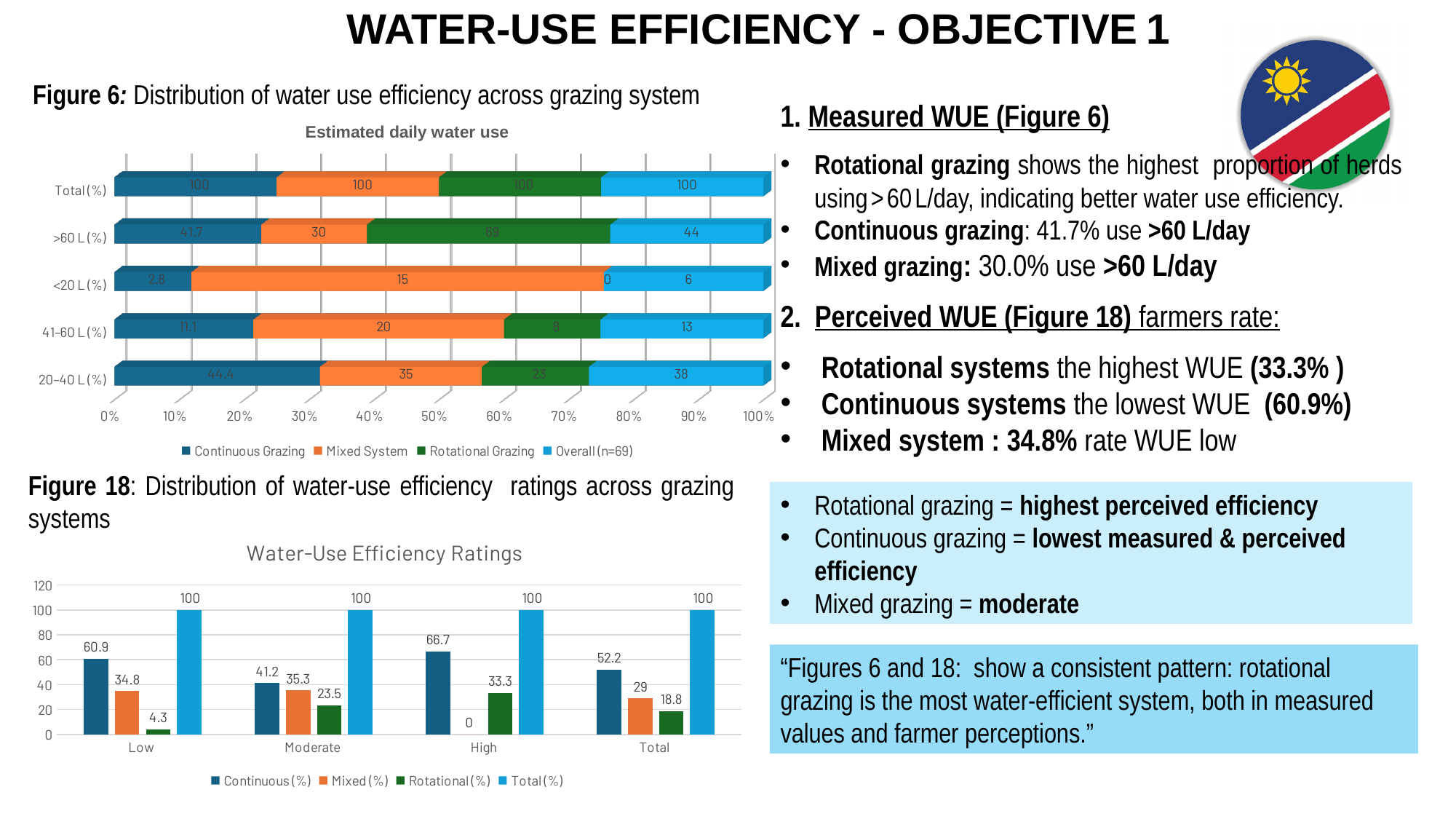

WATER‑USE EFFICIENCY - OBJECTIVE 1
Figure 6: Distribution of water use efficiency across grazing system
1. Measured WUE (Figure 6)

Rotational grazing shows the highest  proportion of herds using > 60 L/day, indicating better water use efficiency.
Continuous grazing: 41.7% use >60 L/day
Mixed grazing: 30.0% use >60 L/day

2.  Perceived WUE (Figure 18) farmers rate:

Rotational systems the highest WUE (33.3% )
Continuous systems the lowest WUE  (60.9%)
Mixed system : 34.8% rate WUE low

[unsupported chart]

Figure 18: Distribution of water-use efficiency  ratings across grazing systems
Rotational grazing = highest perceived efficiency
Continuous grazing = lowest measured & perceived efficiency
Mixed grazing = moderate

### Chart: Water‑Use Efficiency Ratings

| Category | Continuous (%) | Mixed (%) | Rotational (%) | Total (%) |
|---|---|---|---|---|
| Low  | 60.9 | 34.8 | 4.3 | 100.0 |
| Moderate  | 41.2 | 35.3 | 23.5 | 100.0 |
| High  | 66.7 | 0.0 | 33.3 | 100.0 |
| Total  | 52.2 | 29.0 | 18.8 | 100.0 |
“Figures 6 and 18:  show a consistent pattern: rotational grazing is the most water‑efficient system, both in measured values and farmer perceptions.”